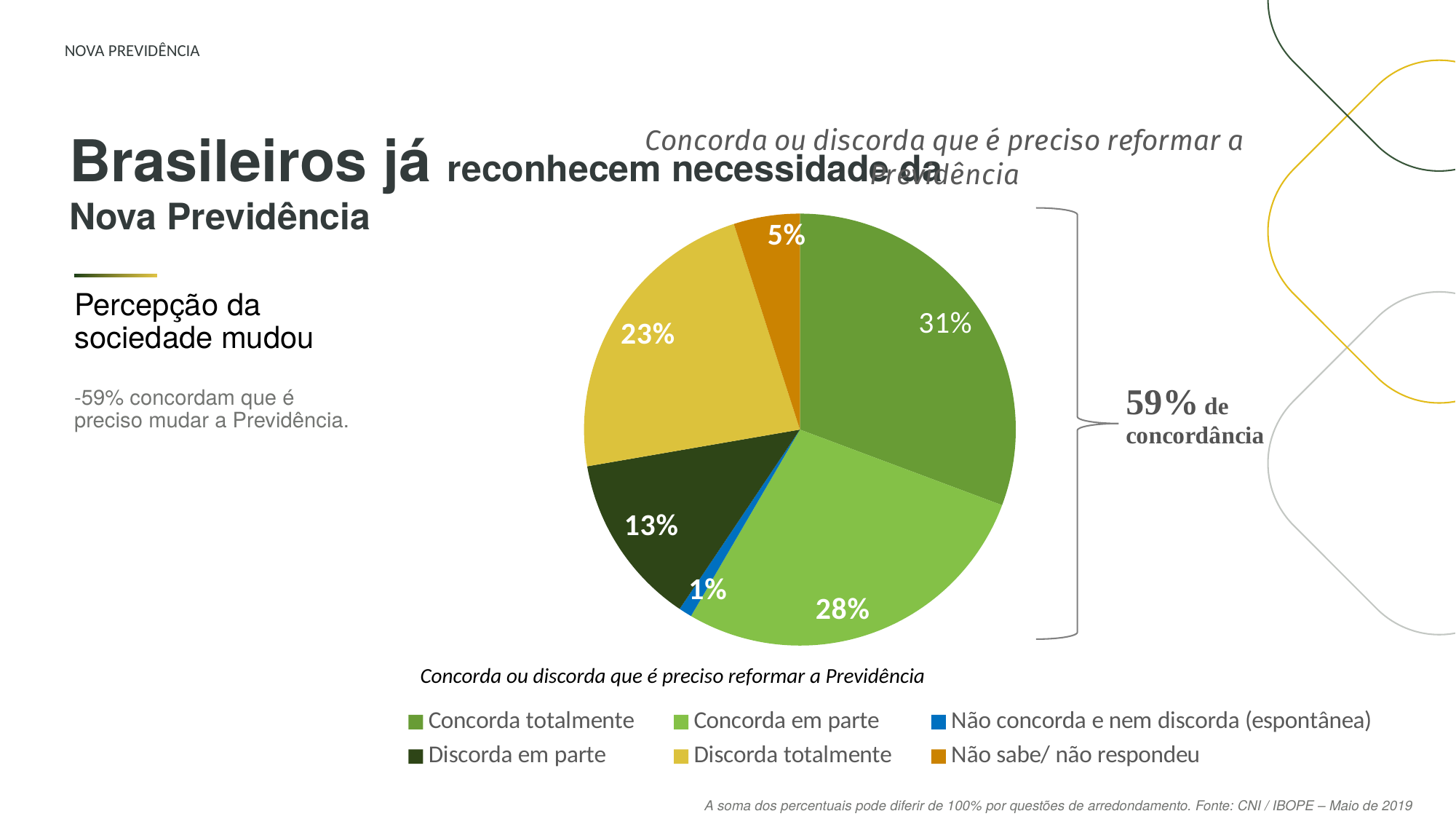

NOVA PREVIDÊNCIA

### Chart

| Category | Vendas |
|---|---|
| Concorda totalmente | 0.31 |
| Concorda em parte | 0.28 |
| Não concorda e nem discorda (espontânea) | 0.01 |
| Discorda em parte | 0.13 |
| Discorda totalmente | 0.23 |
| Não sabe/ não respondeu | 0.05 |

### Chart: Concorda ou discorda que é preciso reformar a Previdência

| Category |
|---|
Brasileiros já reconhecem necessidade da
Nova Previdência

Percepção da sociedade mudou

-59% concordam que é preciso mudar a Previdência.

Concorda ou discorda que é preciso reformar a Previdência
A soma dos percentuais pode diferir de 100% por questões de arredondamento. Fonte: CNI / IBOPE – Maio de 2019